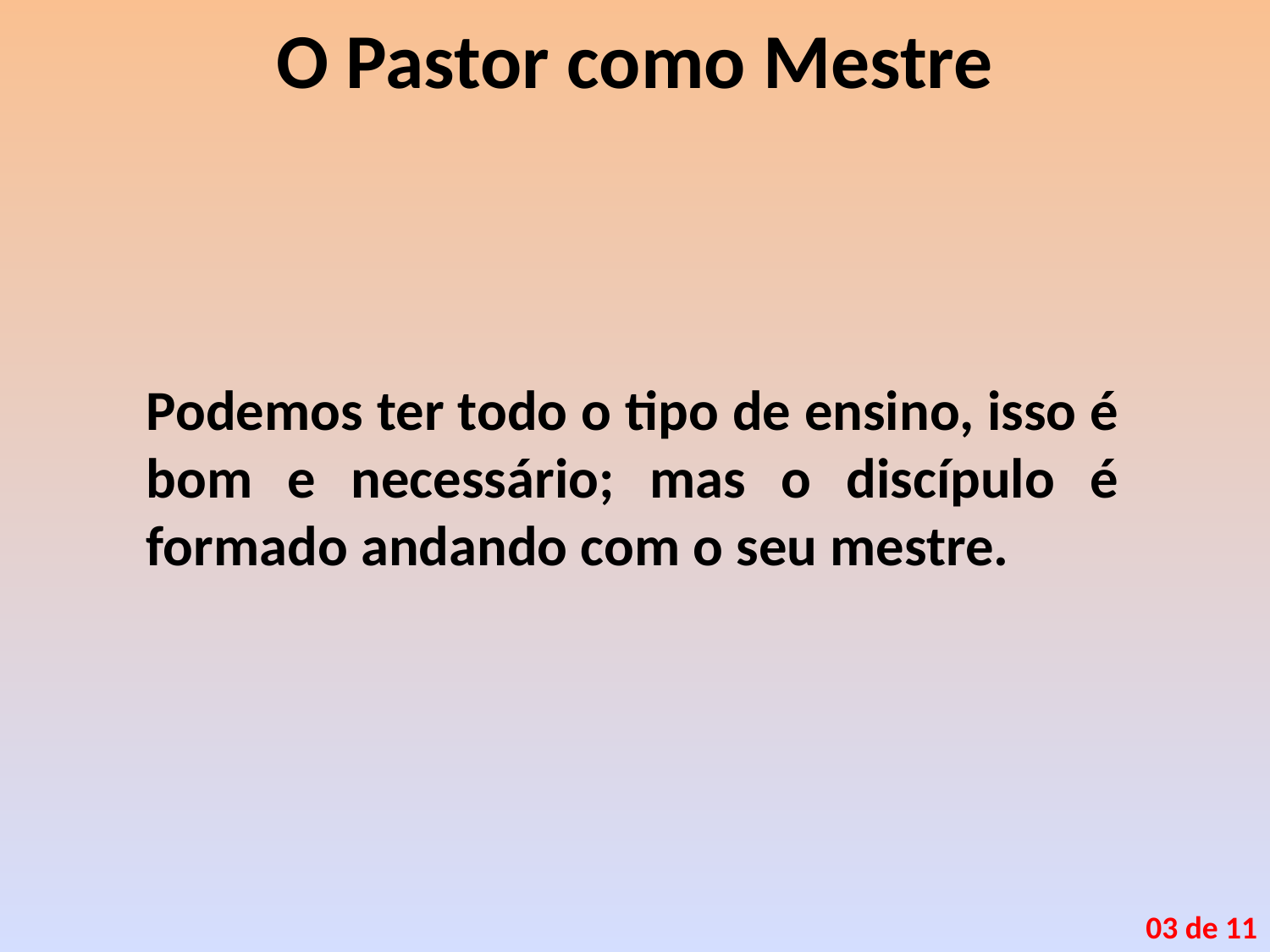

# O Pastor como Mestre
Podemos ter todo o tipo de ensino, isso é bom e necessário; mas o discípulo é formado andando com o seu mestre.
03 de 11